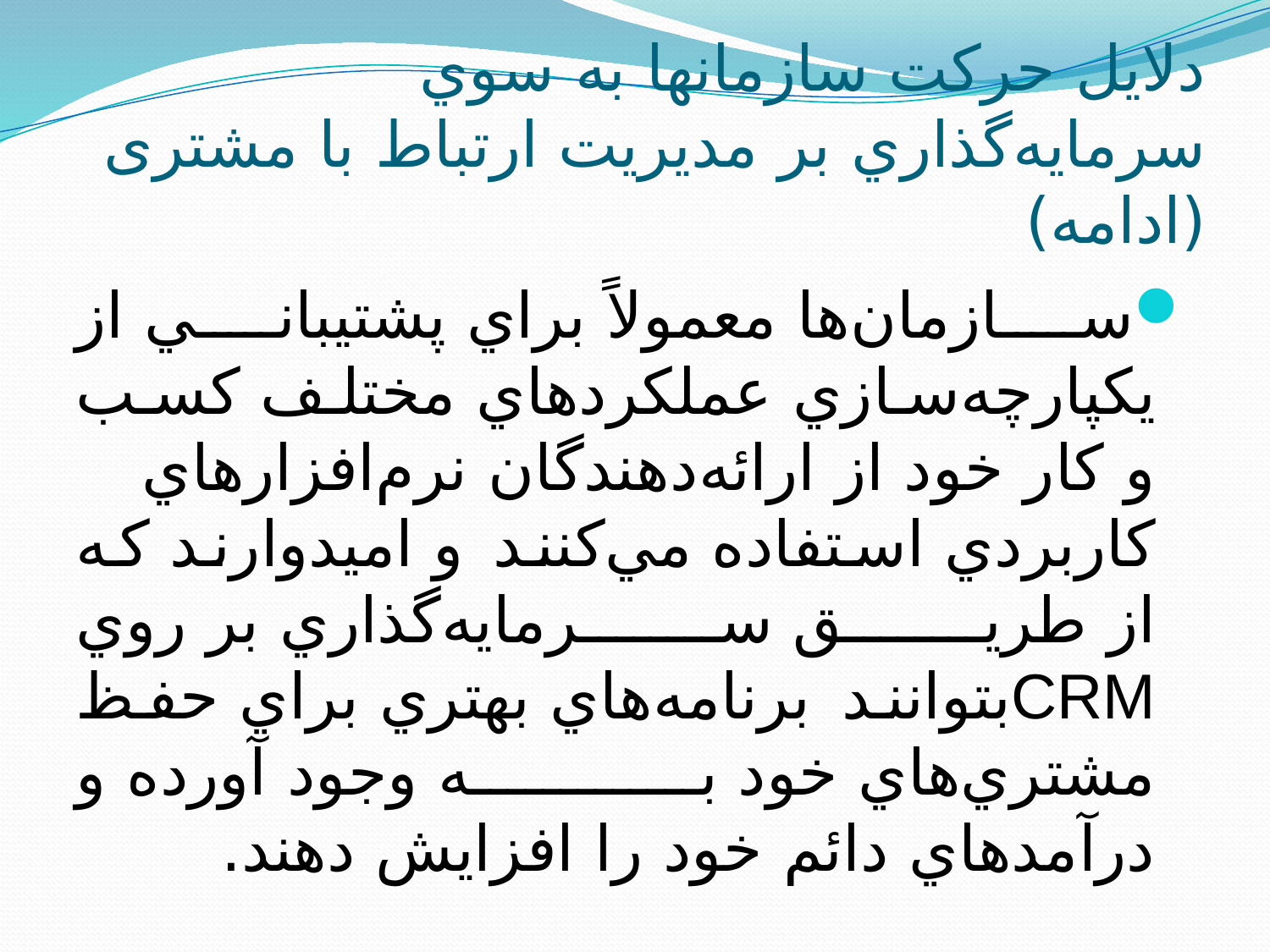

# دلايل حرکت سازمان‏ها به سوي سرمايه‌گذاري بر مديريت ارتباط با مشتری (ادامه)
سازمان‌ها معمولاً براي پشتيباني از يكپارچه‌سازي عملكردهاي مختلف كسب و كار خود از ارائه‌دهندگان نرم‌افزارهاي كاربردي استفاده مي‌كنند و اميدوارند كه از طريق سرمايه‌گذاري بر روي CRMبتوانند برنامه‌هاي بهتري براي حفظ مشتري‌هاي خود به وجود آورده و درآمدهاي دائم خود را افزايش دهند.